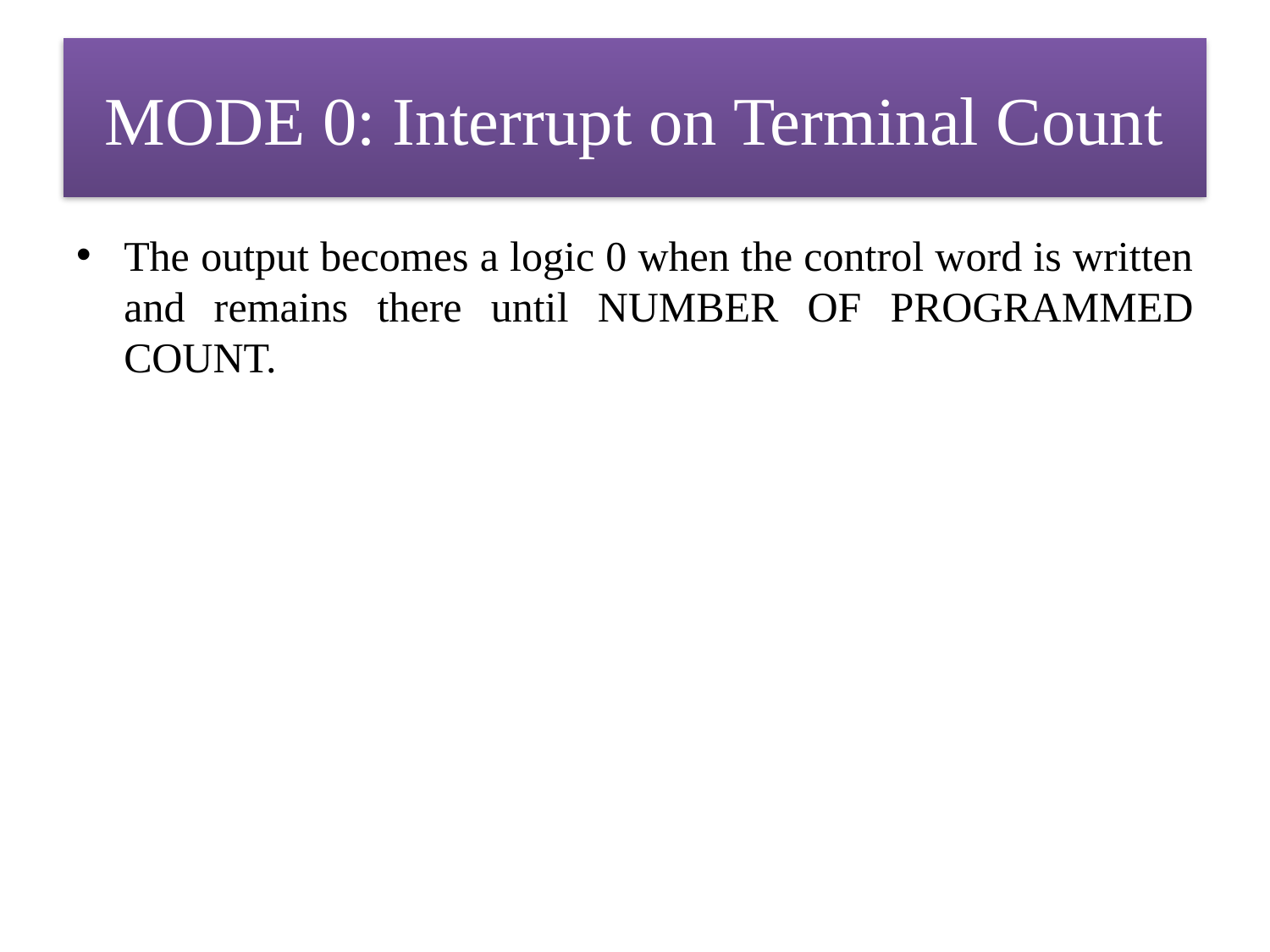

# MODE 0: Interrupt on Terminal Count
The output becomes a logic 0 when the control word is written and remains there until NUMBER OF PROGRAMMED COUNT.